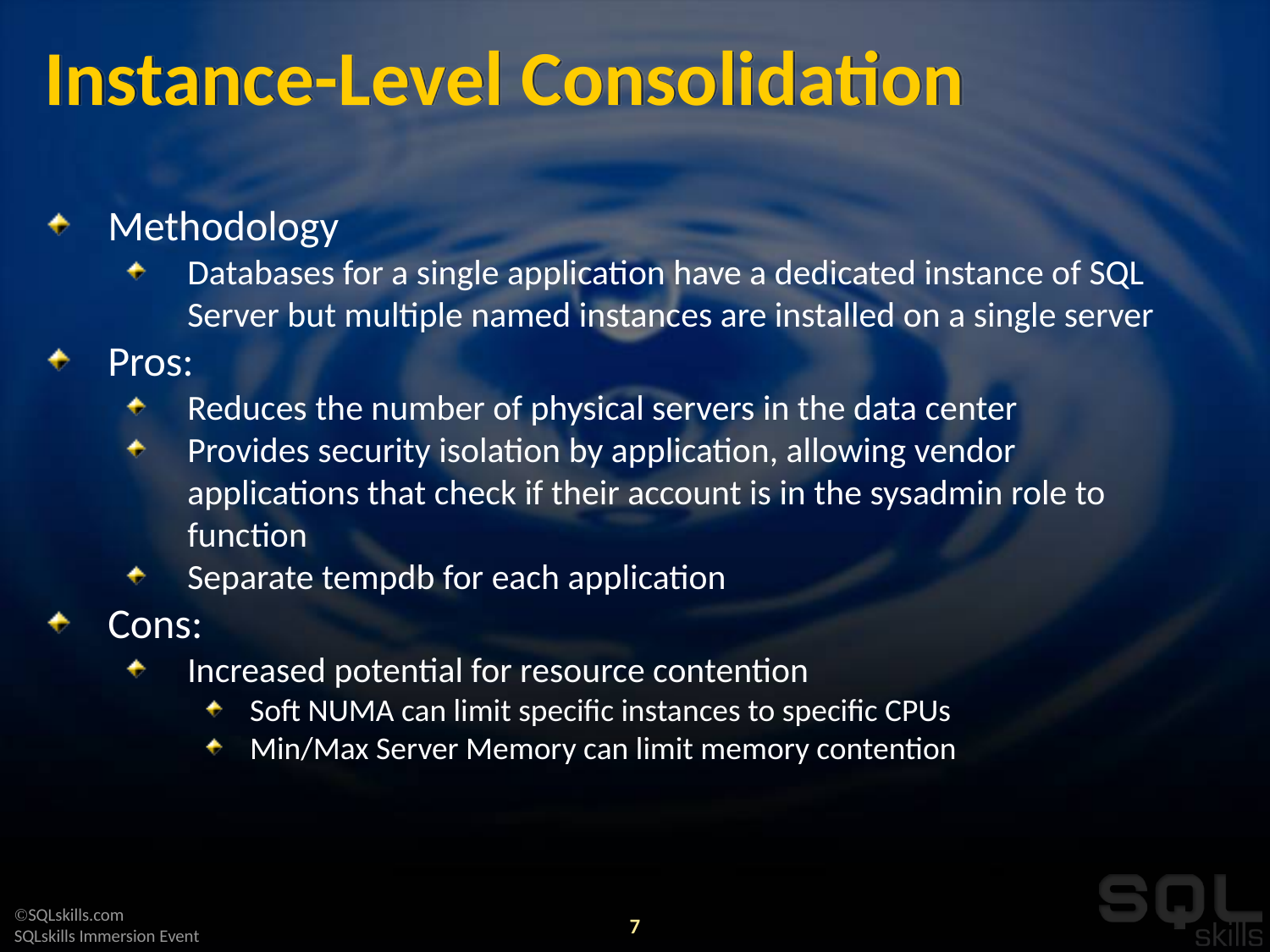

# Instance-Level Consolidation
Methodology
Databases for a single application have a dedicated instance of SQL Server but multiple named instances are installed on a single server
Pros:
Reduces the number of physical servers in the data center
Provides security isolation by application, allowing vendor applications that check if their account is in the sysadmin role to function
Separate tempdb for each application
Cons:
Increased potential for resource contention
Soft NUMA can limit specific instances to specific CPUs
Min/Max Server Memory can limit memory contention
7